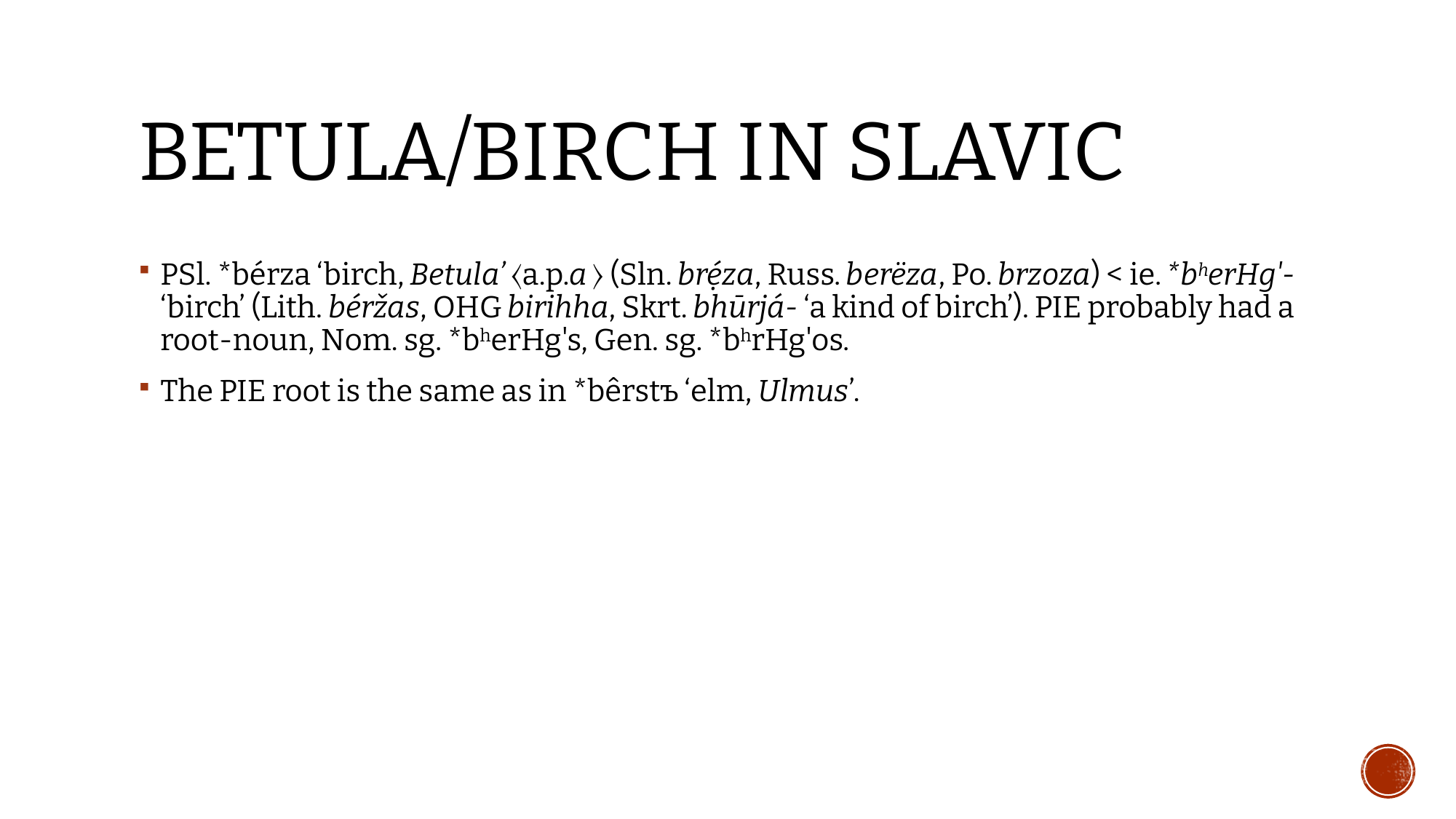

# Betula/Birch in Slavic
PSl. *bérza ‘birch, Betula’ 〈a.p.a 〉 (Sln. brẹ́za, Russ. berëza, Po. brzoza) < ie. *bherHg'- ‘birch’ (Lith. béržas, OHG birihha, Skrt. bhūrjá- ‘a kind of birch’). PIE probably had a root-noun, Nom. sg. *bherHg's, Gen. sg. *bhrHg'os.
The PIE root is the same as in *bêrstъ ‘elm, Ulmus’.